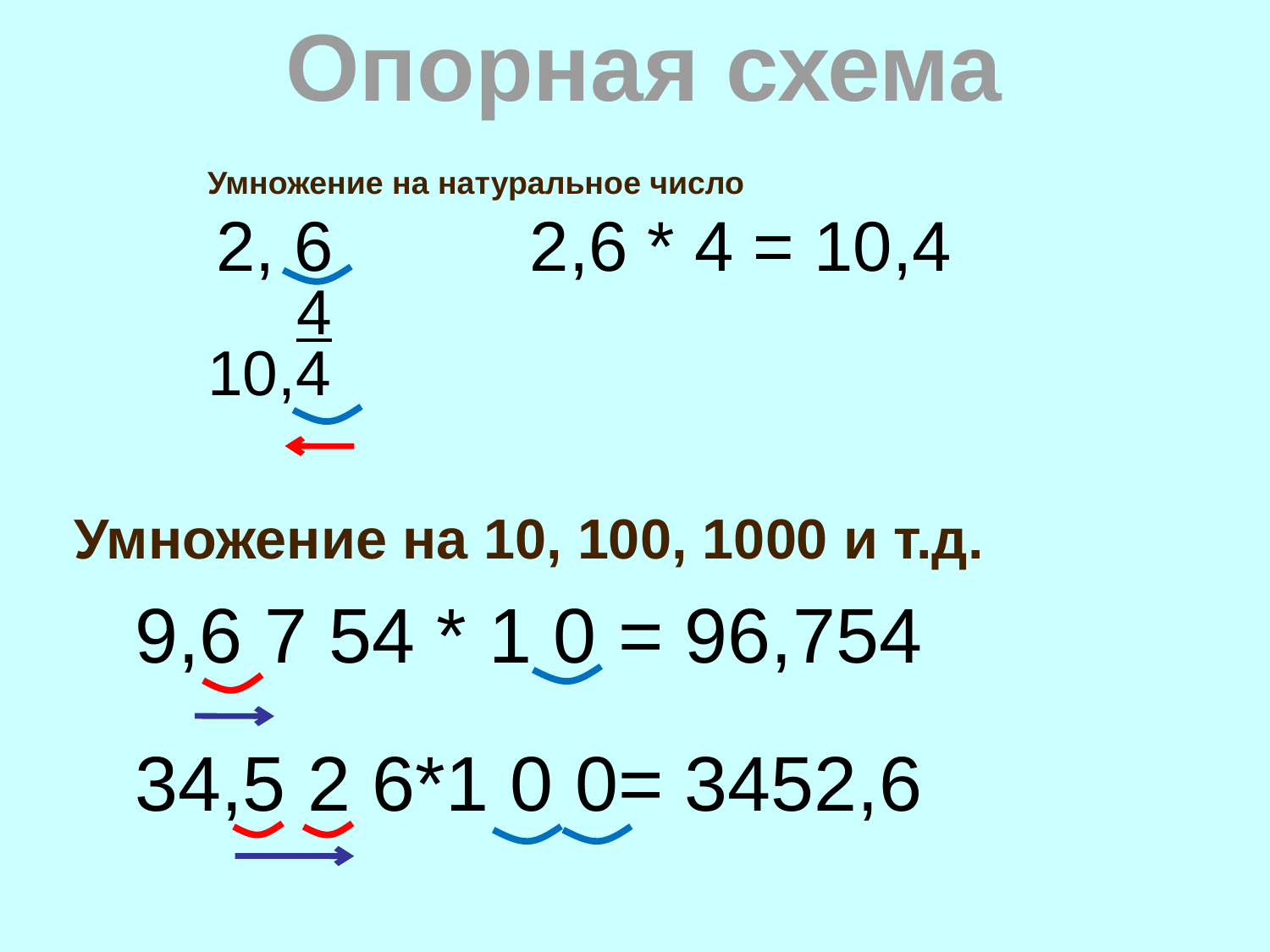

Опорная схема
Умножение на натуральное число
 2, 6          2,6 * 4 = 10,4

 4
10,4

Умножение на 10, 100, 1000 и т.д.
9,6 7 54 * 1 0 = 96,754

34,5 2 6*1 0 0= 3452,6